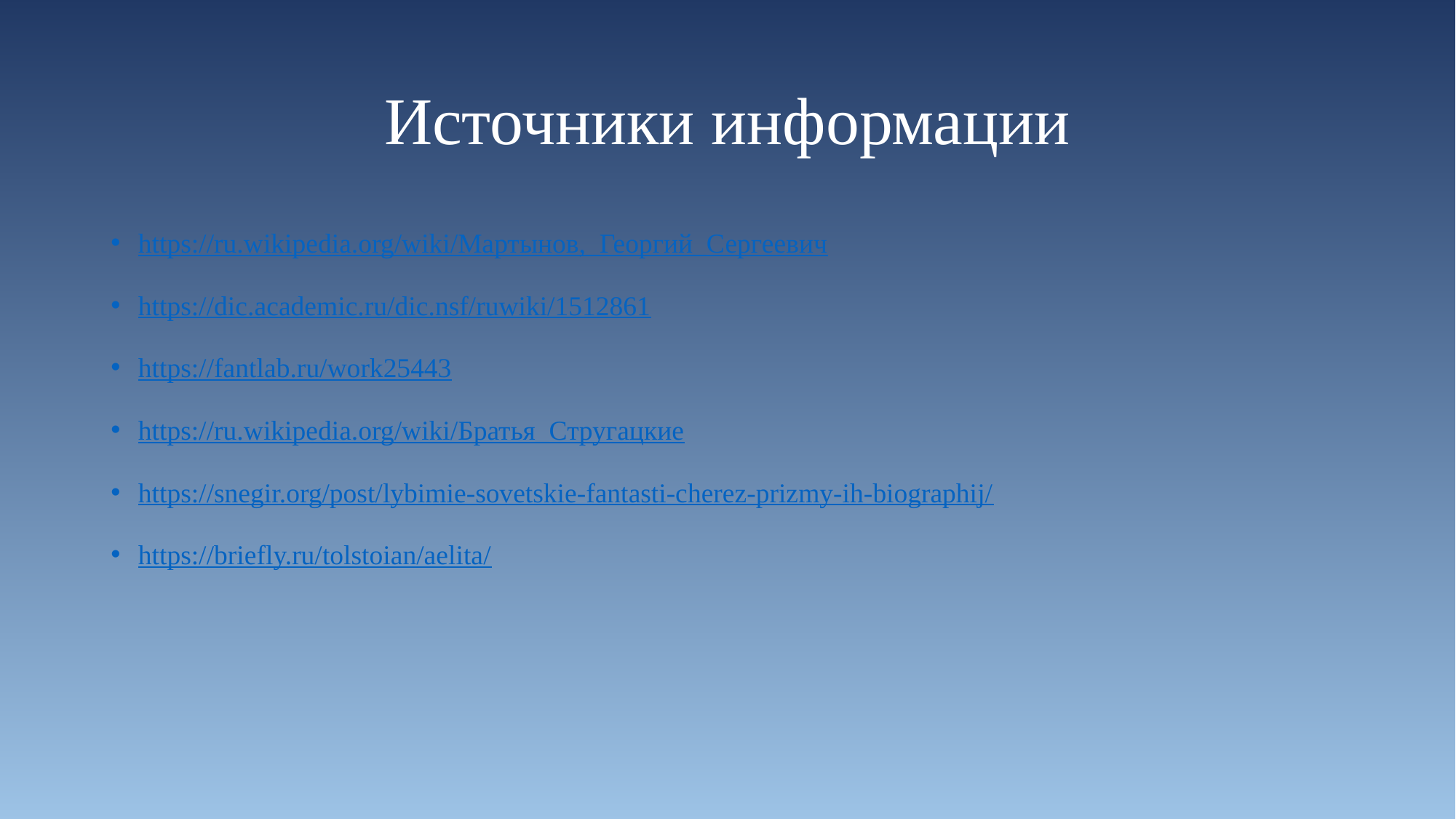

# Источники информации
https://ru.wikipedia.org/wiki/Мартынов,_Георгий_Сергеевич
https://dic.academic.ru/dic.nsf/ruwiki/1512861
https://fantlab.ru/work25443
https://ru.wikipedia.org/wiki/Братья_Стругацкие
https://snegir.org/post/lybimie-sovetskie-fantasti-cherez-prizmy-ih-biographij/
https://briefly.ru/tolstoian/aelita/